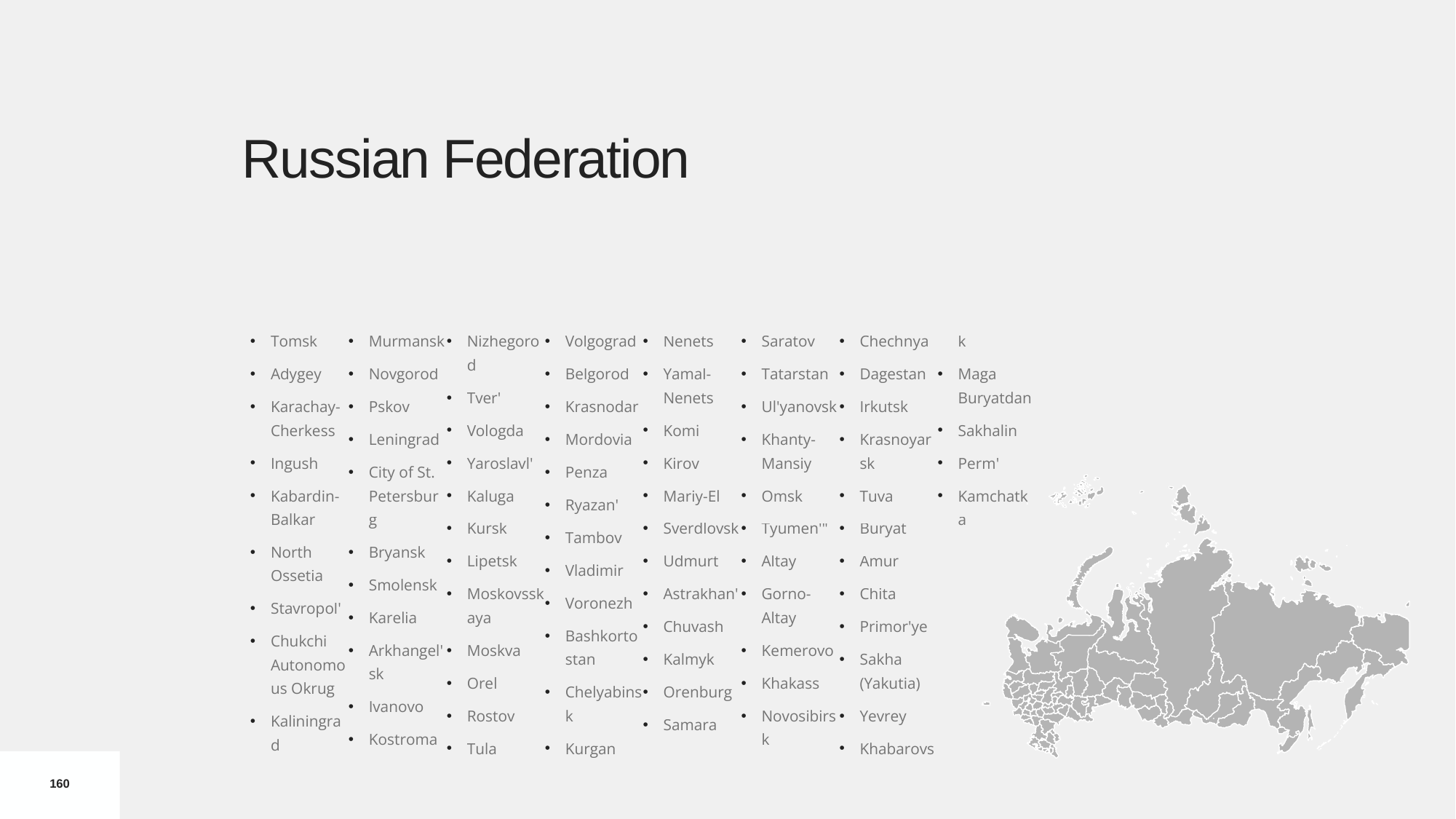

# Russian Federation
Tomsk
Adygey
Karachay-Cherkess
Ingush
Kabardin-Balkar
North Ossetia
Stavropol'
Chukchi Autonomous Okrug
Kaliningrad
Murmansk
Novgorod
Pskov
Leningrad
City of St. Petersburg
Bryansk
Smolensk
Karelia
Arkhangel'sk
Ivanovo
Kostroma
Nizhegorod
Tver'
Vologda
Yaroslavl'
Kaluga
Kursk
Lipetsk
Moskovsskaya
Moskva
Orel
Rostov
Tula
Volgograd
Belgorod
Krasnodar
Mordovia
Penza
Ryazan'
Tambov
Vladimir
Voronezh
Bashkortostan
Chelyabinsk
Kurgan
Nenets
Yamal-Nenets
Komi
Kirov
Mariy-El
Sverdlovsk
Udmurt
Astrakhan'
Chuvash
Kalmyk
Orenburg
Samara
Saratov
Tatarstan
Ul'yanovsk
Khanty-Mansiy
Omsk
Tyumen'"
Altay
Gorno-Altay
Kemerovo
Khakass
Novosibirsk
Chechnya
Dagestan
Irkutsk
Krasnoyarsk
Tuva
Buryat
Amur
Chita
Primor'ye
Sakha (Yakutia)
Yevrey
Khabarovsk
Maga Buryatdan
Sakhalin
Perm'
Kamchatka